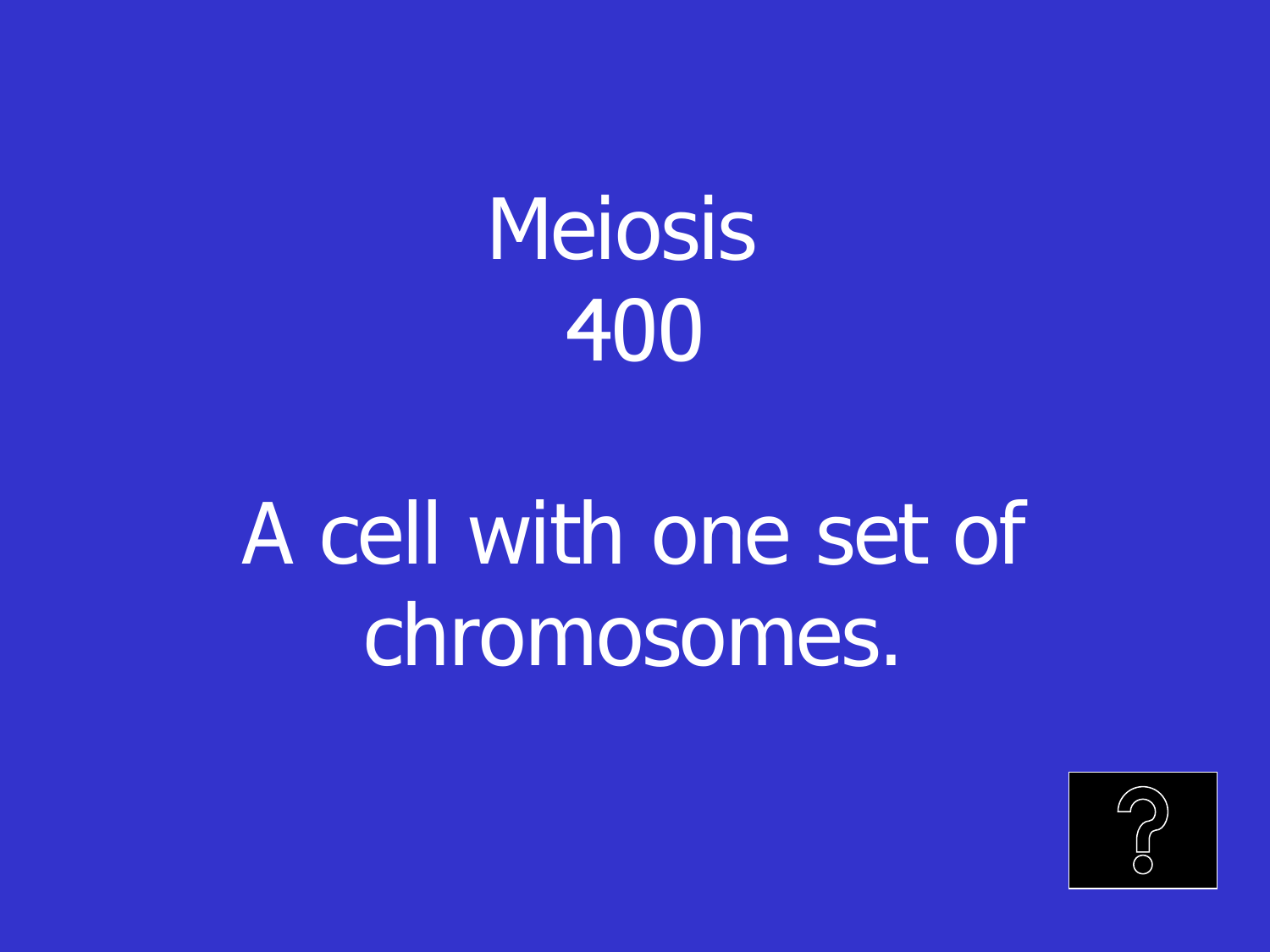

# Meiosis 400 A cell with one set of chromosomes.